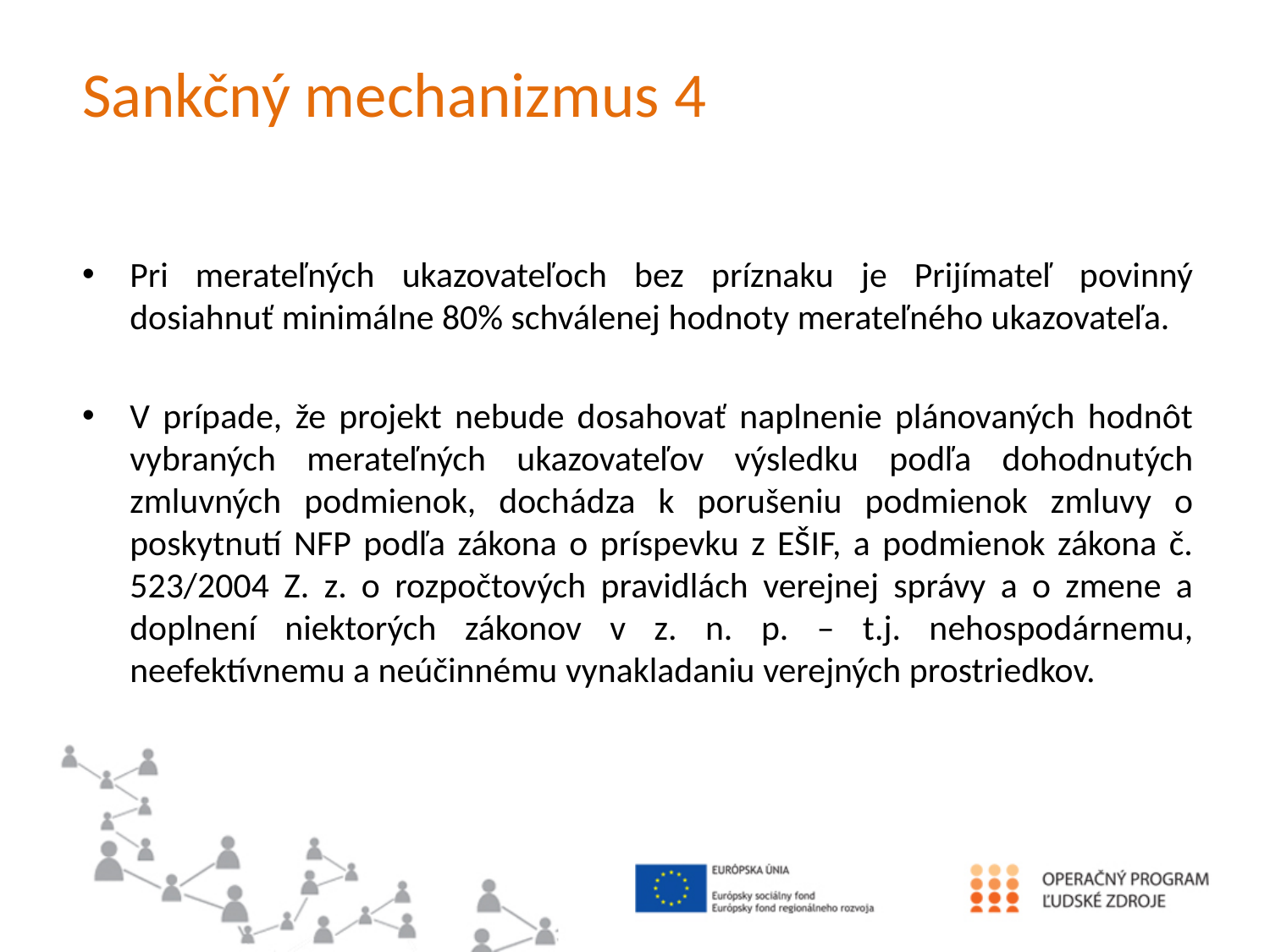

# Sankčný mechanizmus 4
Pri merateľných ukazovateľoch bez príznaku je Prijímateľ povinný dosiahnuť minimálne 80% schválenej hodnoty merateľného ukazovateľa.

V prípade, že projekt nebude dosahovať naplnenie plánovaných hodnôt vybraných merateľných ukazovateľov výsledku podľa dohodnutých zmluvných podmienok, dochádza k porušeniu podmienok zmluvy o poskytnutí NFP podľa zákona o príspevku z EŠIF, a podmienok zákona č. 523/2004 Z. z. o rozpočtových pravidlách verejnej správy a o zmene a doplnení niektorých zákonov v z. n. p. – t.j. nehospodárnemu, neefektívnemu a neúčinnému vynakladaniu verejných prostriedkov.